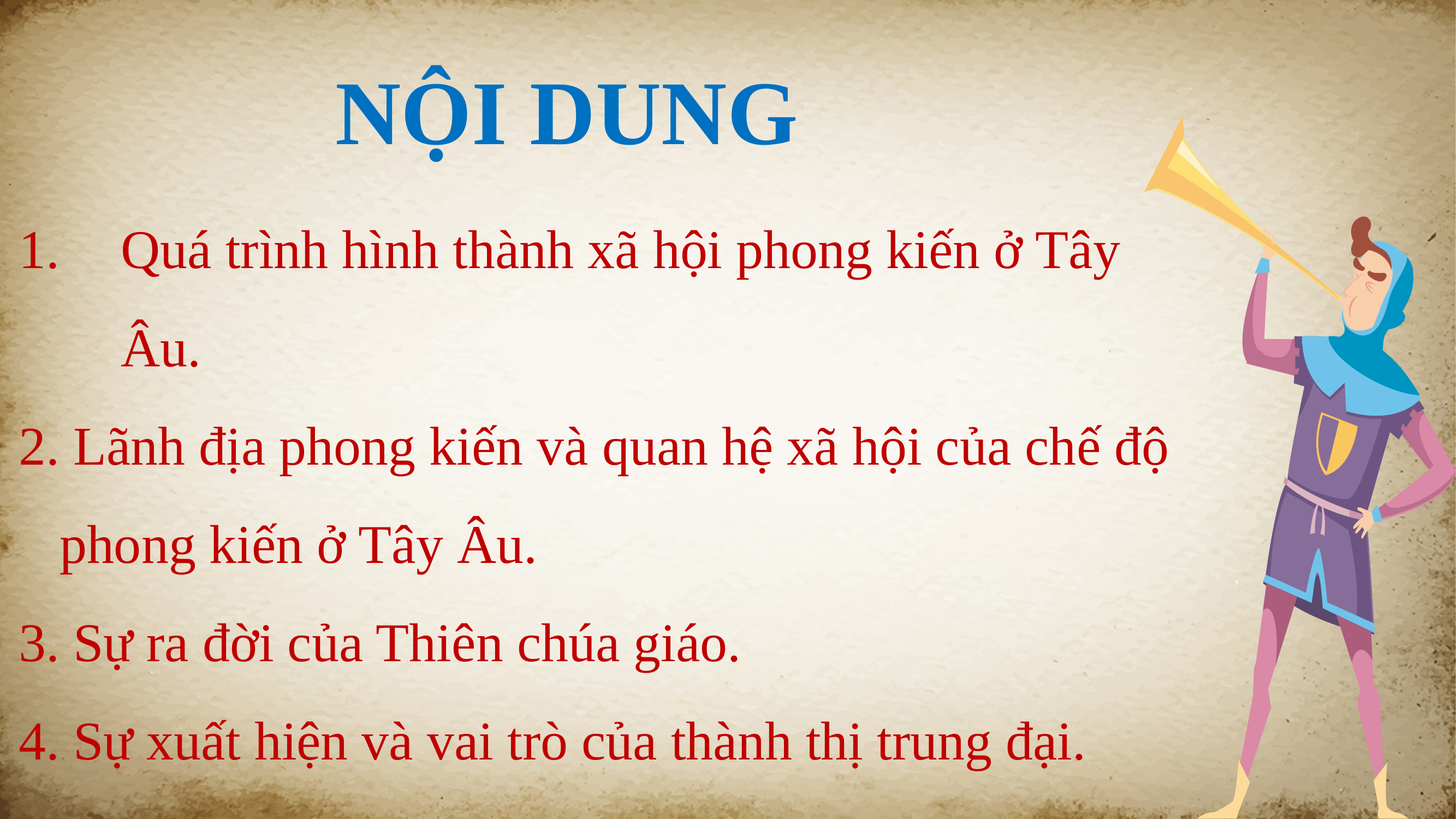

NỘI DUNG

Quá trình hình thành xã hội phong kiến ở Tây Âu.
 Lãnh địa phong kiến và quan hệ xã hội của chế độ phong kiến ở Tây Âu.
 Sự ra đời của Thiên chúa giáo.
 Sự xuất hiện và vai trò của thành thị trung đại.